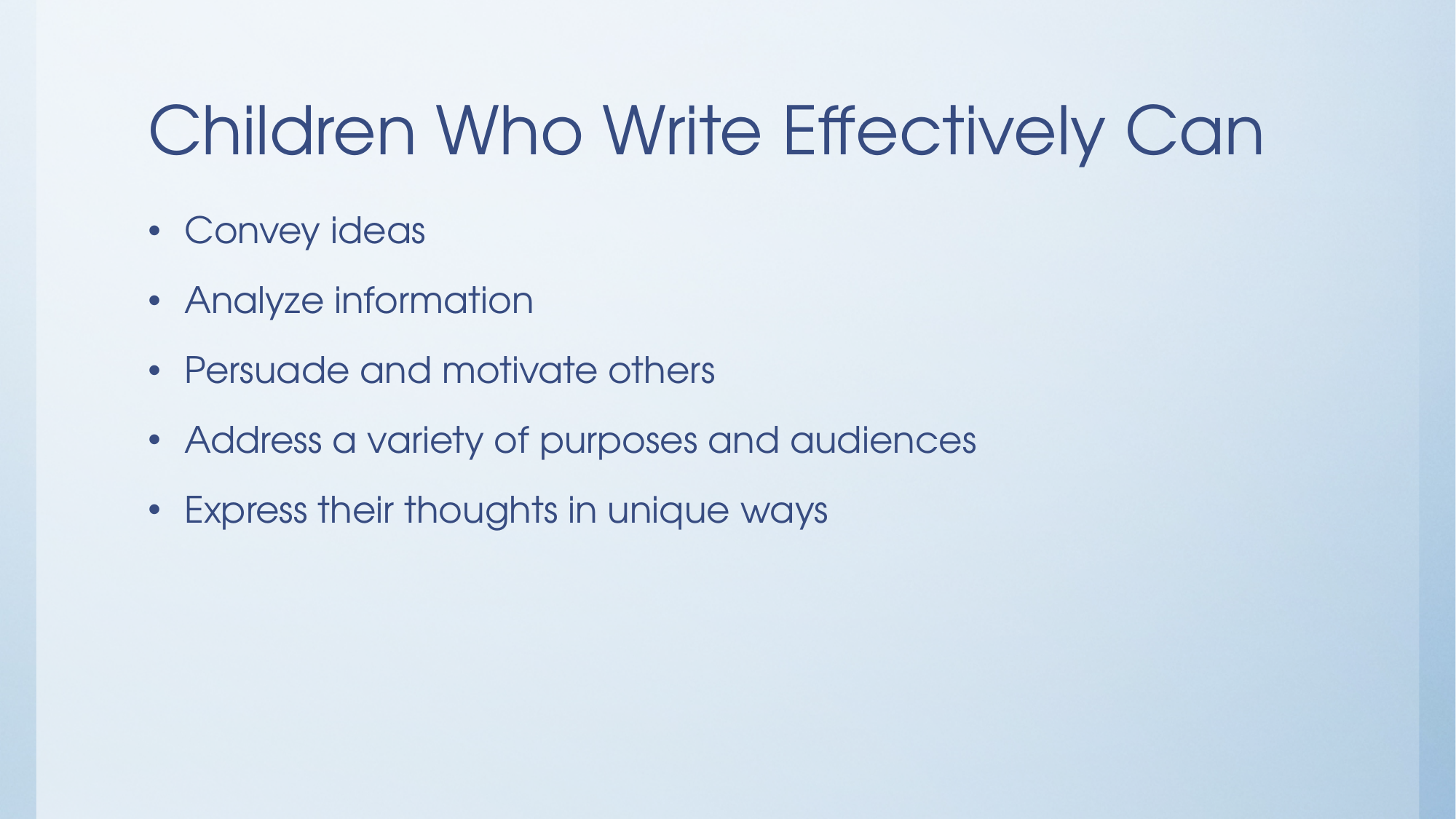

# Children Who Write Effectively Can
Convey ideas
Analyze information
Persuade and motivate others
Address a variety of purposes and audiences
Express their thoughts in unique ways